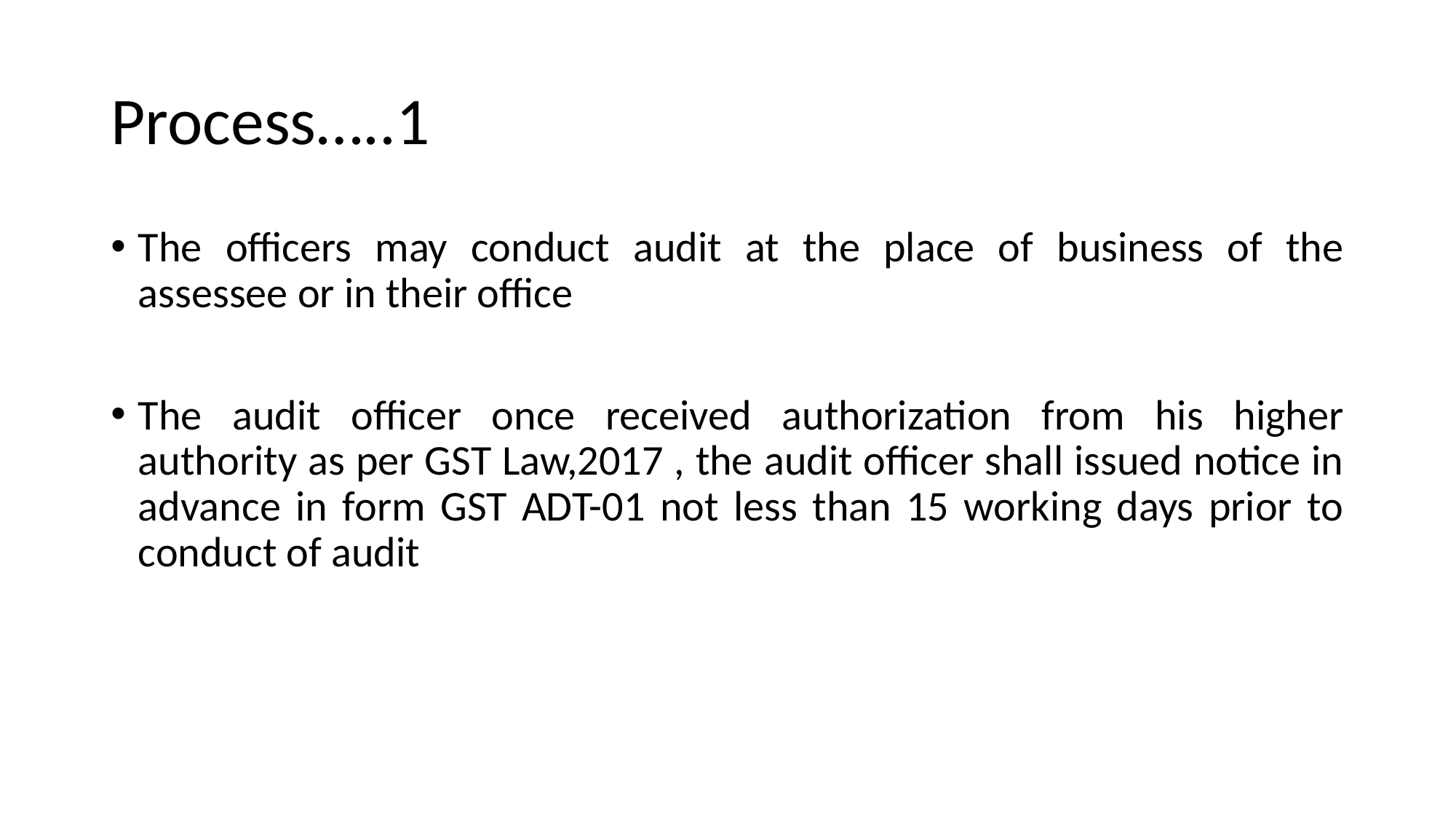

# Process…..1
The officers may conduct audit at the place of business of the assessee or in their office

The audit officer once received authorization from his higher authority as per GST Law,2017 , the audit officer shall issued notice in advance in form GST ADT-01 not less than 15 working days prior to conduct of audit